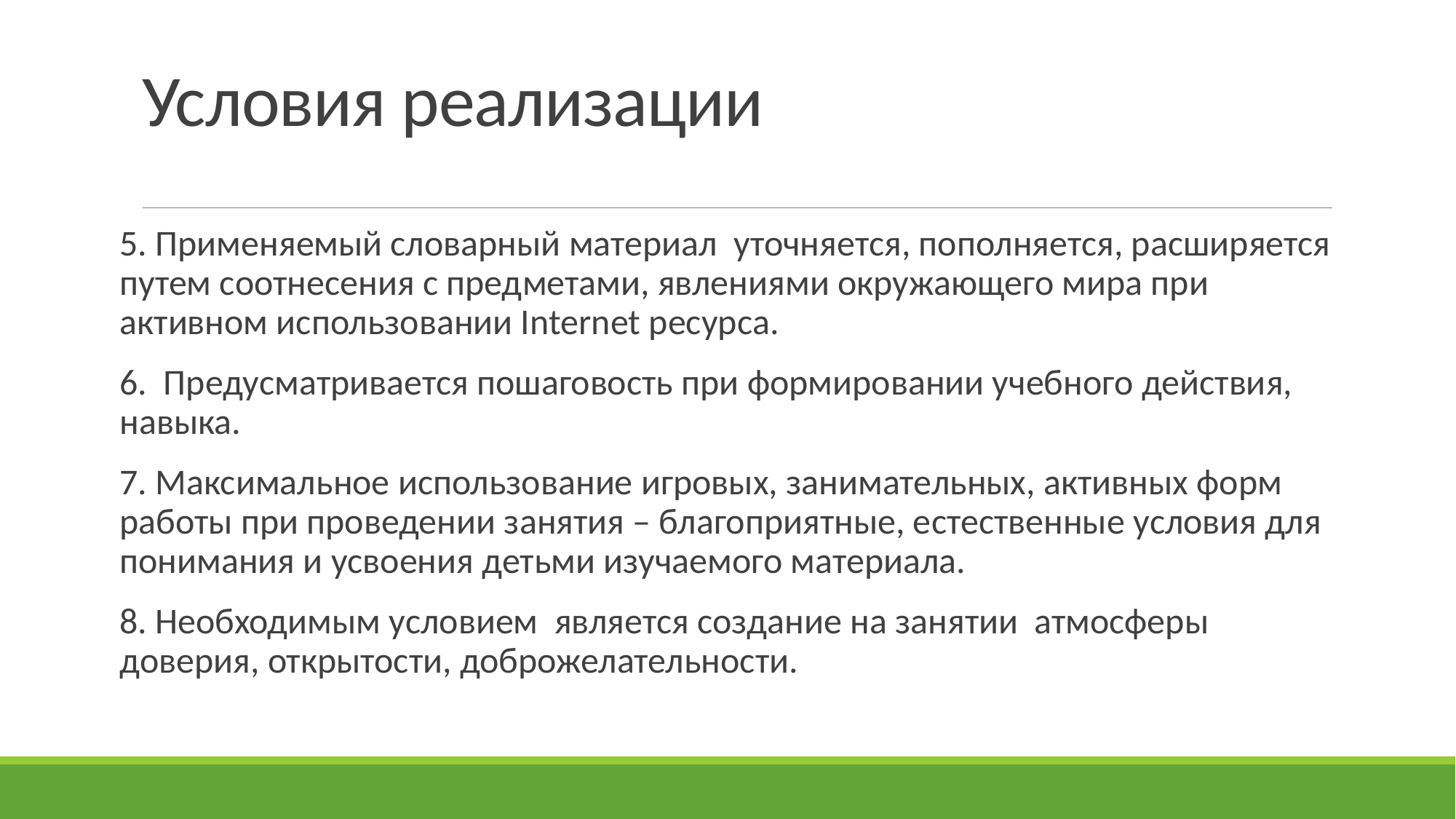

# Условия реализации
5. Применяемый словарный материал  уточняется, пополняется, расширяется путем соотнесения с предметами, явлениями окружающего мира при активном использовании Internet ресурса.
6.  Предусматривается пошаговость при формировании учебного действия, навыка.
7. Максимальное использование игровых, занимательных, активных форм работы при проведении занятия – благоприятные, естественные условия для понимания и усвоения детьми изучаемого материала.
8. Необходимым условием  является создание на занятии  атмосферы доверия, открытости, доброжелательности.